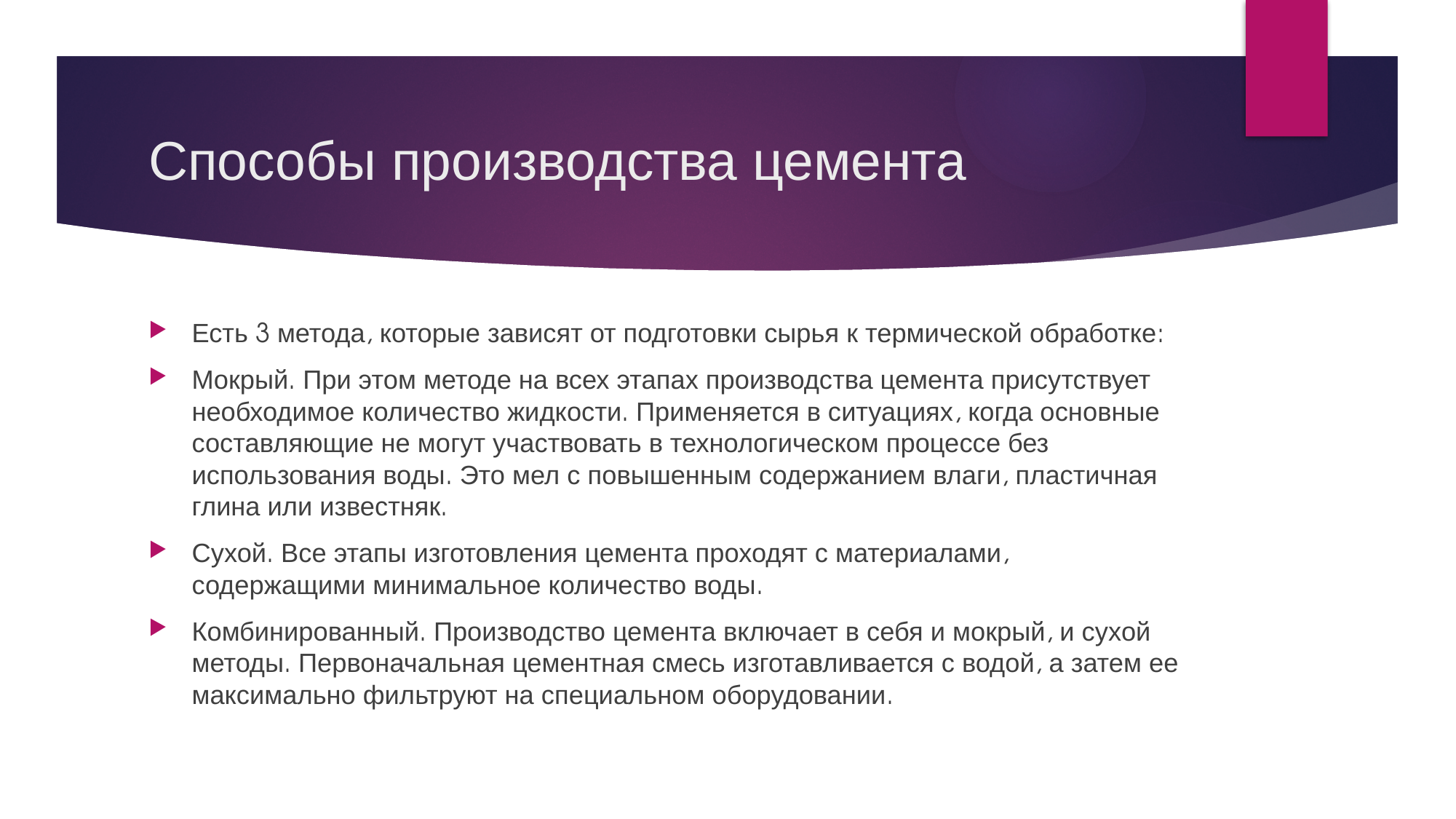

# Способы производства цемента
Есть 3 метода, которые зависят от подготовки сырья к термической обработке:
Мокрый. При этом методе на всех этапах производства цемента присутствует необходимое количество жидкости. Применяется в ситуациях, когда основные составляющие не могут участвовать в технологическом процессе без использования воды. Это мел с повышенным содержанием влаги, пластичная глина или известняк.
Сухой. Все этапы изготовления цемента проходят с материалами, содержащими минимальное количество воды.
Комбинированный. Производство цемента включает в себя и мокрый, и сухой методы. Первоначальная цементная смесь изготавливается с водой, а затем ее максимально фильтруют на специальном оборудовании.